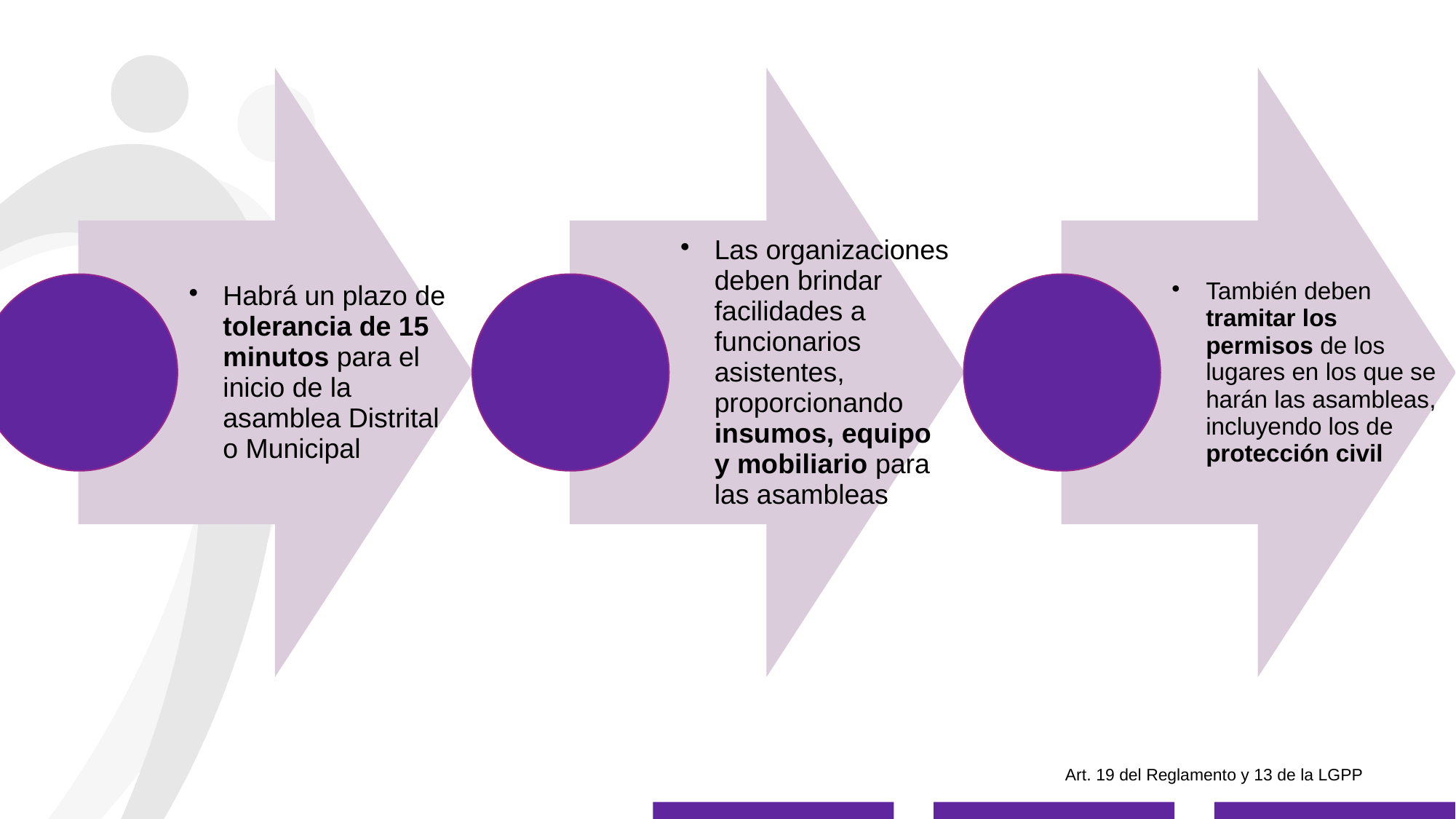

Habrá un plazo de tolerancia de 15 minutos para el inicio de la asamblea Distrital o Municipal
Las organizaciones deben brindar facilidades a funcionarios asistentes, proporcionando insumos, equipo y mobiliario para las asambleas
También deben tramitar los permisos de los lugares en los que se harán las asambleas, incluyendo los de protección civil
Art. 19 del Reglamento y 13 de la LGPP